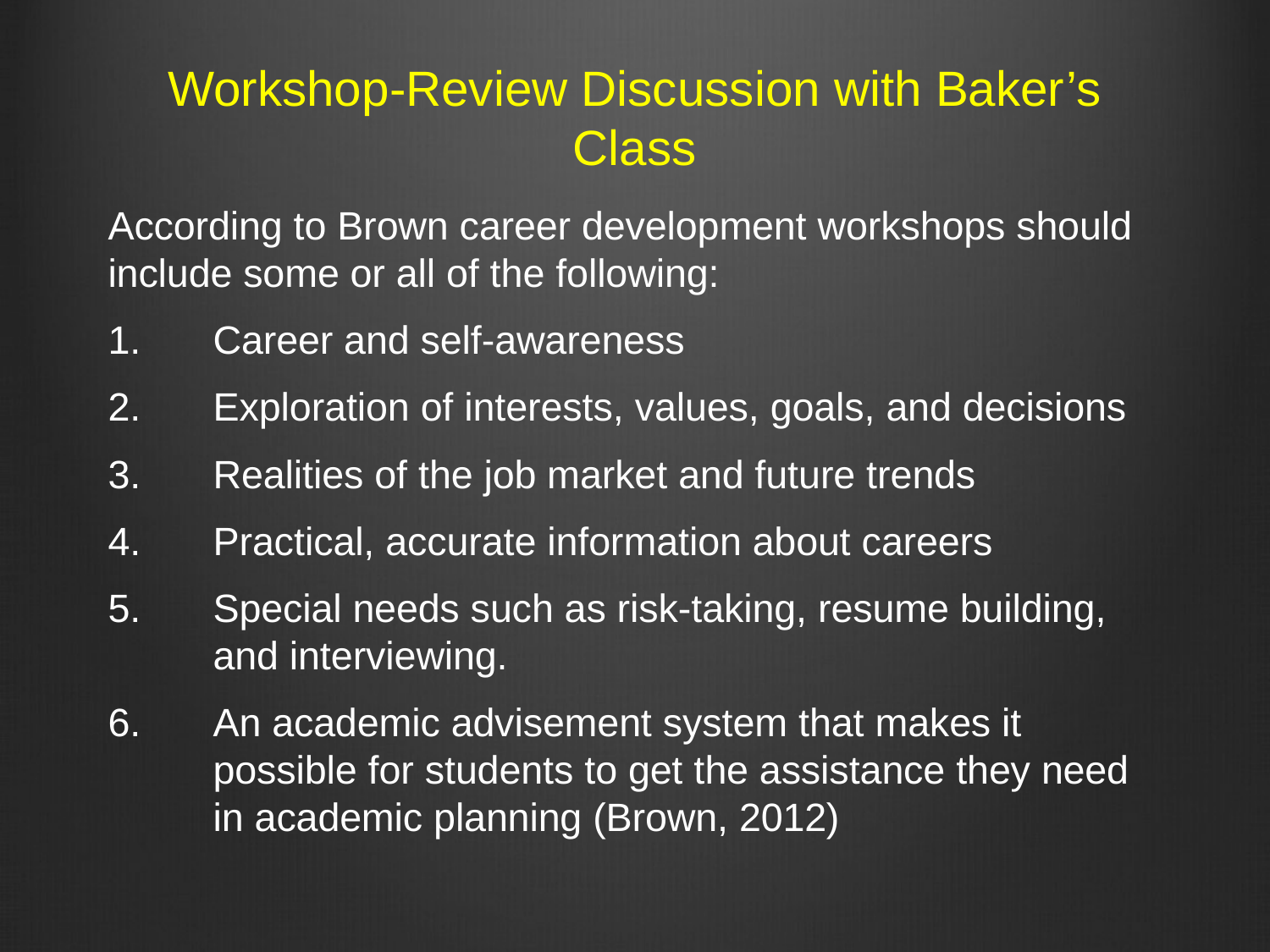

# Workshop-Review Discussion with Baker’s Class
According to Brown career development workshops should include some or all of the following:
Career and self-awareness
Exploration of interests, values, goals, and decisions
Realities of the job market and future trends
Practical, accurate information about careers
Special needs such as risk-taking, resume building, and interviewing.
An academic advisement system that makes it possible for students to get the assistance they need in academic planning (Brown, 2012)